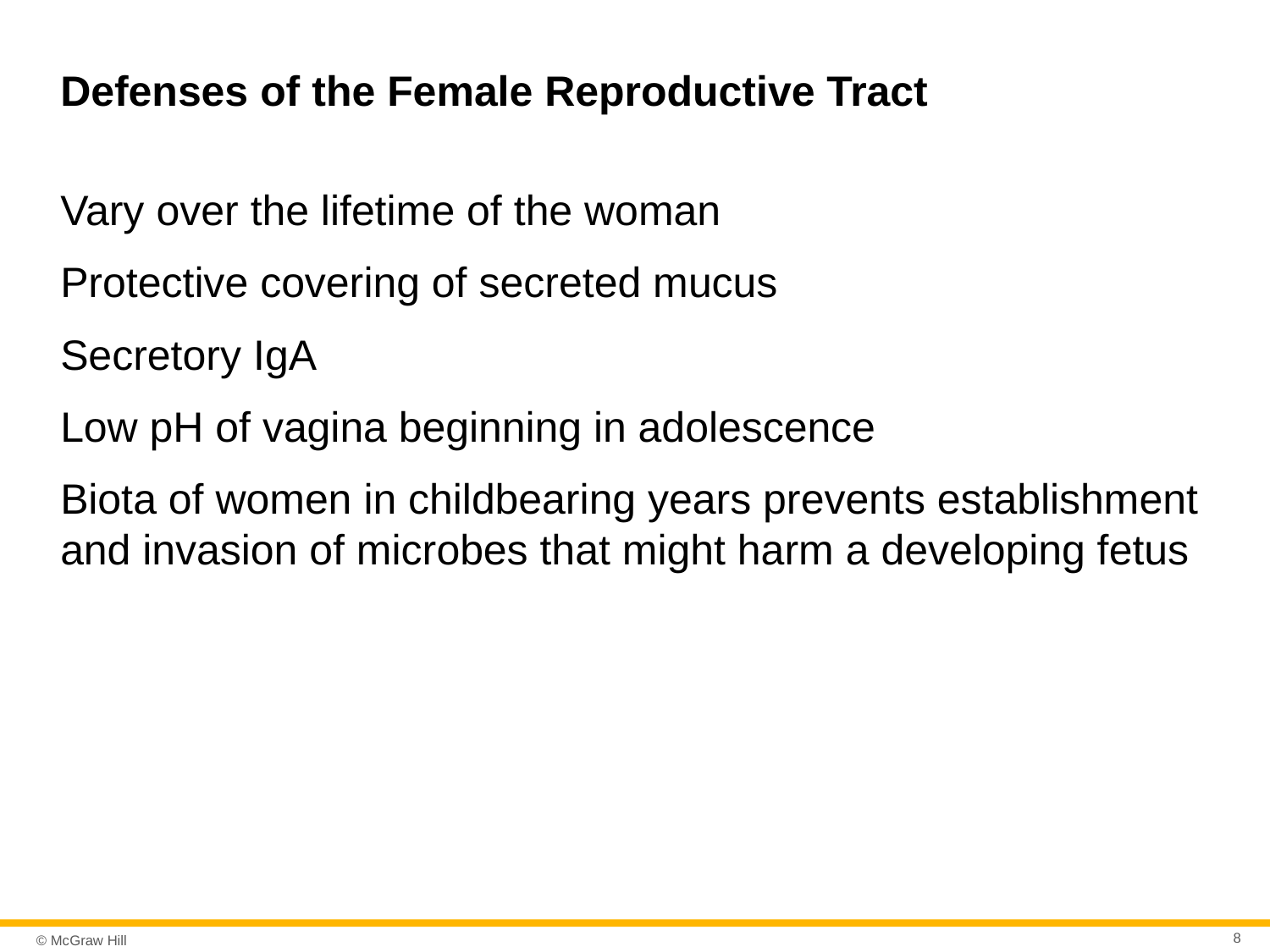

# Defenses of the Female Reproductive Tract
Vary over the lifetime of the woman
Protective covering of secreted mucus
Secretory IgA
Low pH of vagina beginning in adolescence
Biota of women in childbearing years prevents establishment and invasion of microbes that might harm a developing fetus